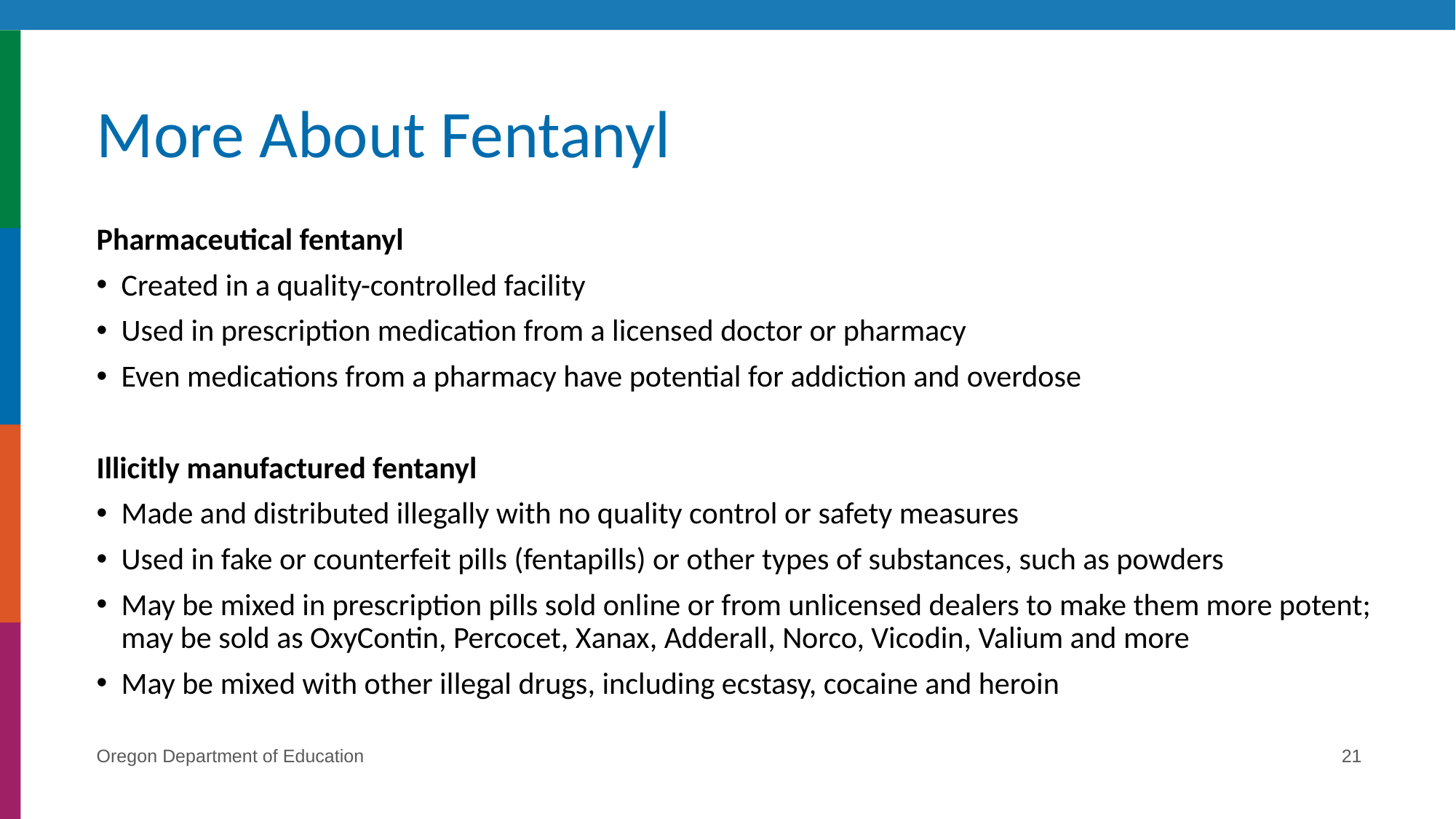

# More About Fentanyl
Pharmaceutical fentanyl
Created in a quality-controlled facility
Used in prescription medication from a licensed doctor or pharmacy
Even medications from a pharmacy have potential for addiction and overdose

Illicitly manufactured fentanyl
Made and distributed illegally with no quality control or safety measures
Used in fake or counterfeit pills (fentapills) or other types of substances, such as powders
May be mixed in prescription pills sold online or from unlicensed dealers to make them more potent; may be sold as OxyContin, Percocet, Xanax, Adderall, Norco, Vicodin, Valium and more
May be mixed with other illegal drugs, including ecstasy, cocaine and heroin
Oregon Department of Education
21